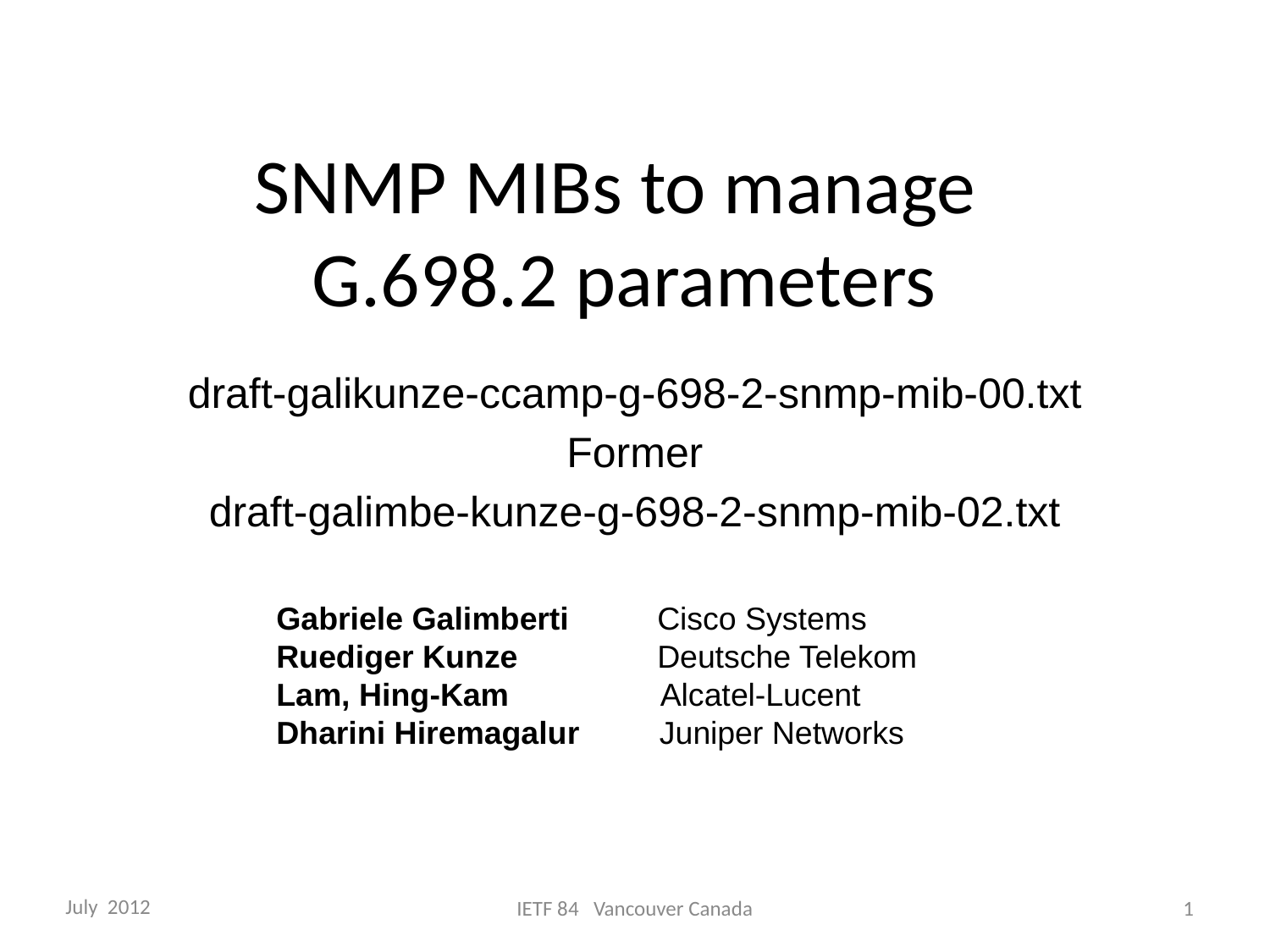

# SNMP MIBs to manage G.698.2 parameters
draft-galikunze-ccamp-g-698-2-snmp-mib-00.txt
Former
draft-galimbe-kunze-g-698-2-snmp-mib-02.txt

Gabriele Galimberti 	Cisco Systems
Ruediger Kunze		Deutsche Telekom
Lam, Hing-Kam                 Alcatel-Lucent
Dharini Hiremagalur         Juniper Networks
July  2012
IETF 84   Vancouver Canada
1